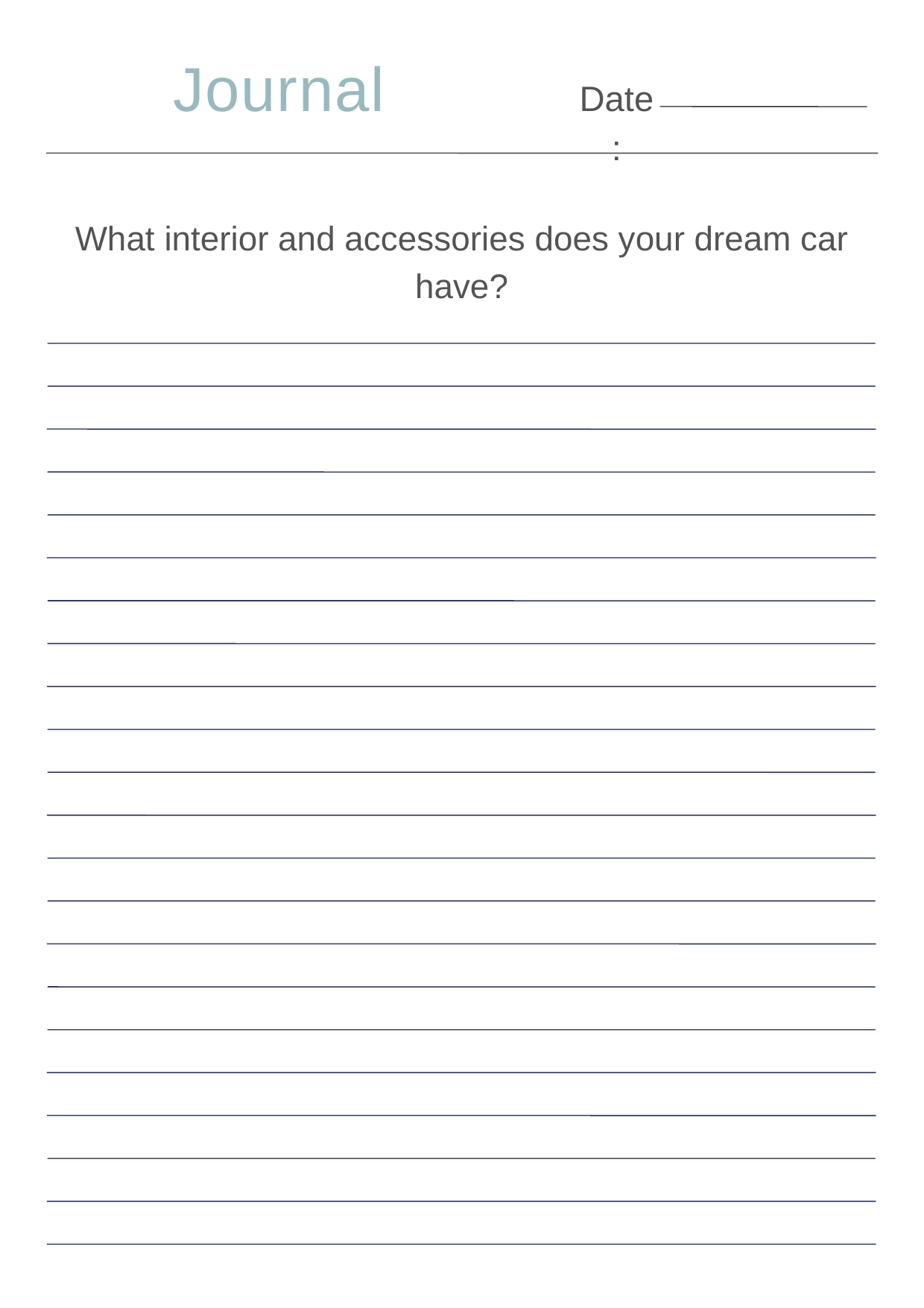

Journal
Date:

What interior and accessories does your dream car have?